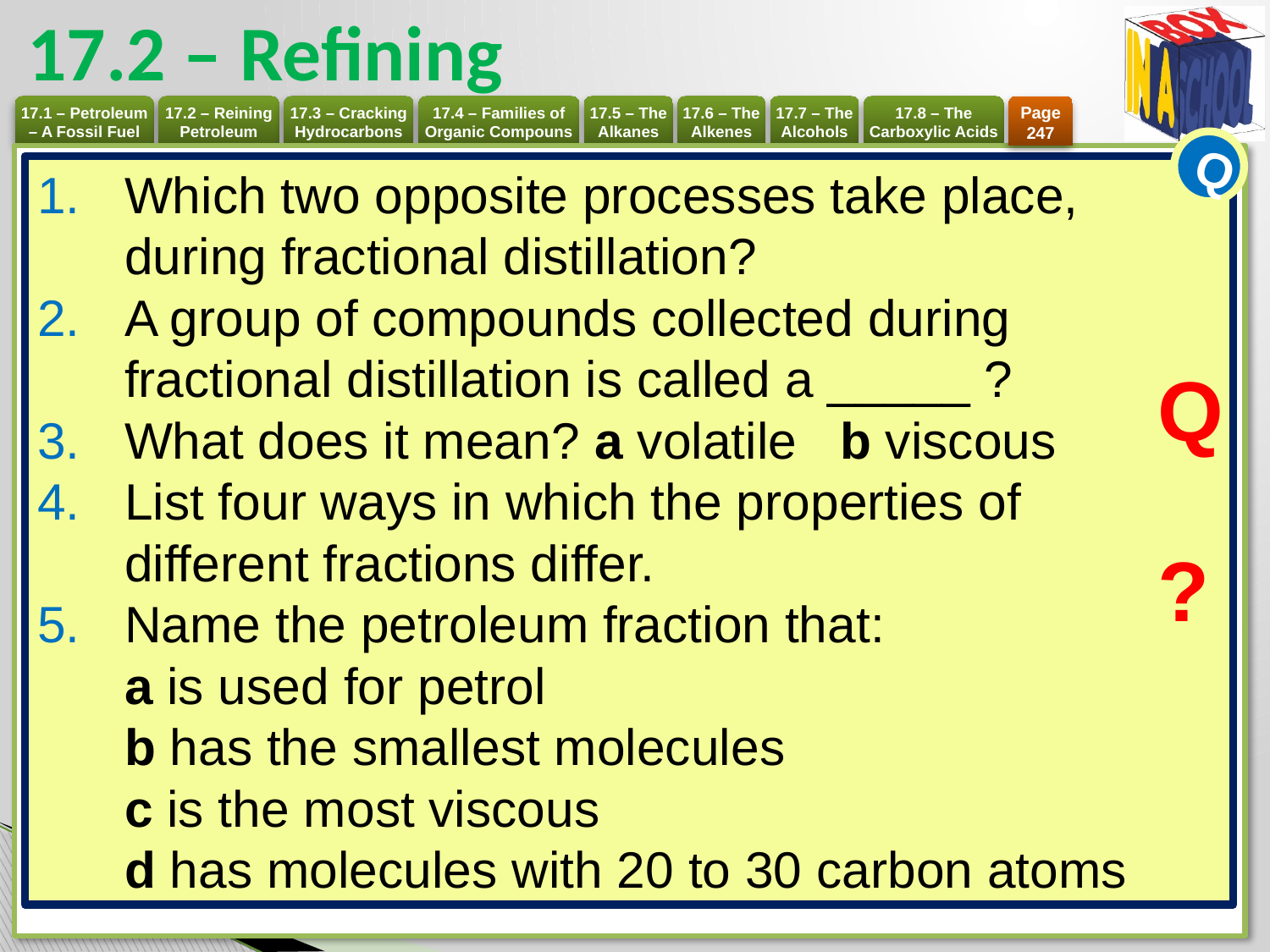

# 17.2 – Refining
Page 247
Q
Which two opposite processes take place, during fractional distillation?
A group of compounds collected during fractional distillation is called a _____ ?
What does it mean? a volatile   b viscous
List four ways in which the properties of different fractions differ.
Name the petroleum fraction that:
a is used for petrol
b has the smallest molecules
c is the most viscous
d has molecules with 20 to 30 carbon atoms
Q
?